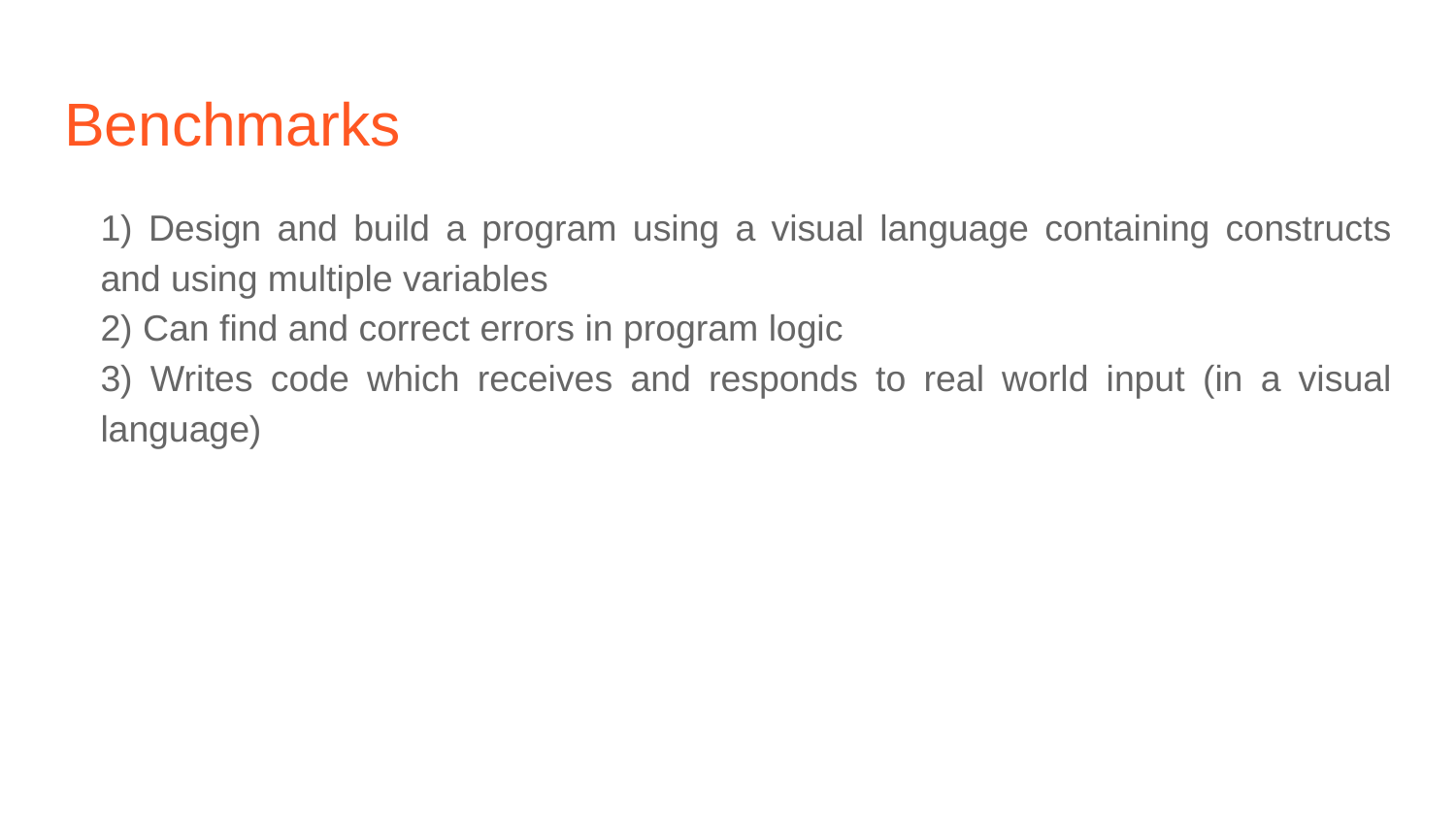

# Benchmarks
1) Design and build a program using a visual language containing constructs and using multiple variables
2) Can find and correct errors in program logic
3) Writes code which receives and responds to real world input (in a visual language)